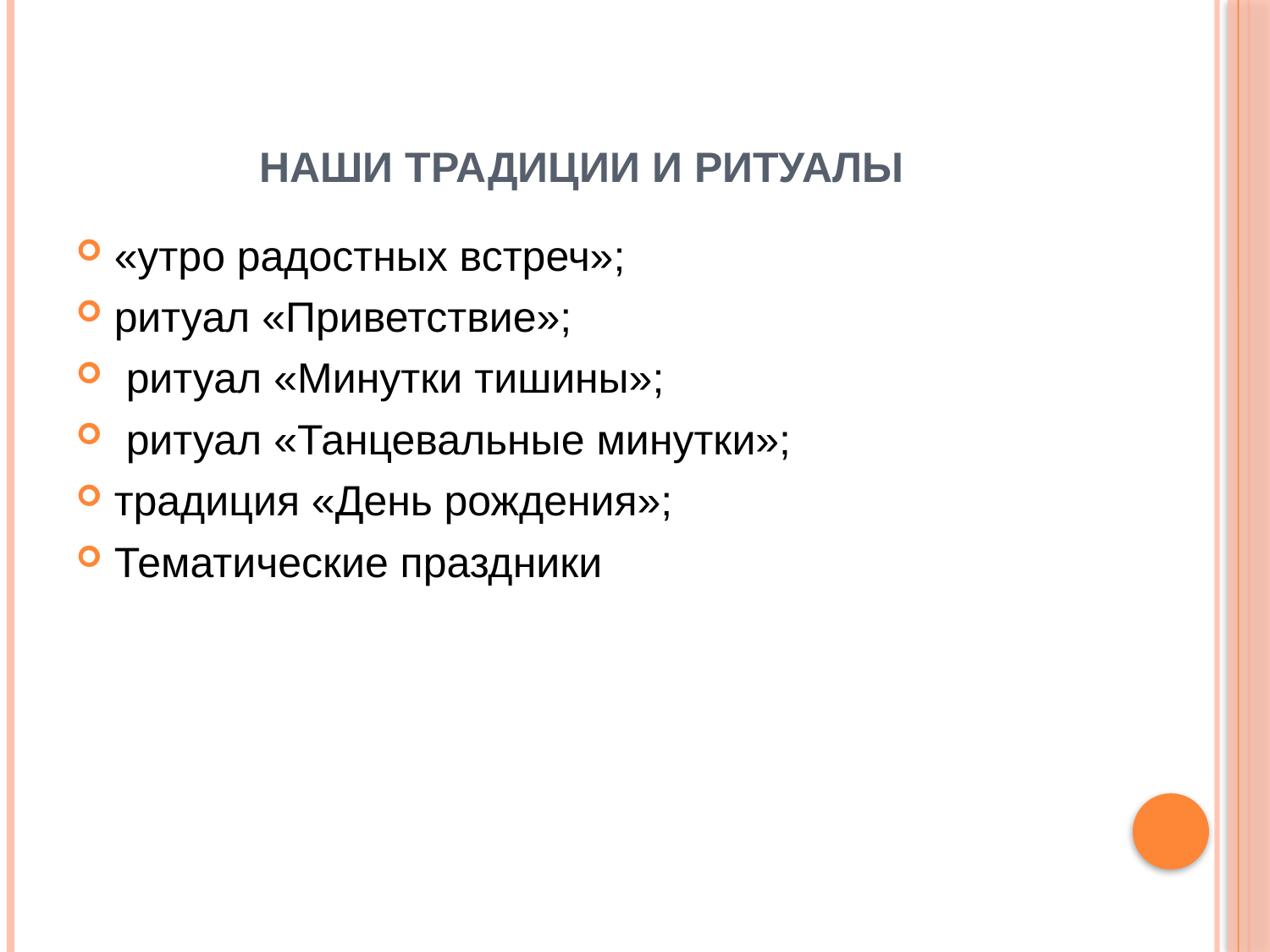

# Наши традиции и ритуалы
«утро радостных встреч»;
ритуал «Приветствие»;
 ритуал «Минутки тишины»;
 ритуал «Танцевальные минутки»;
традиция «День рождения»;
Тематические праздники